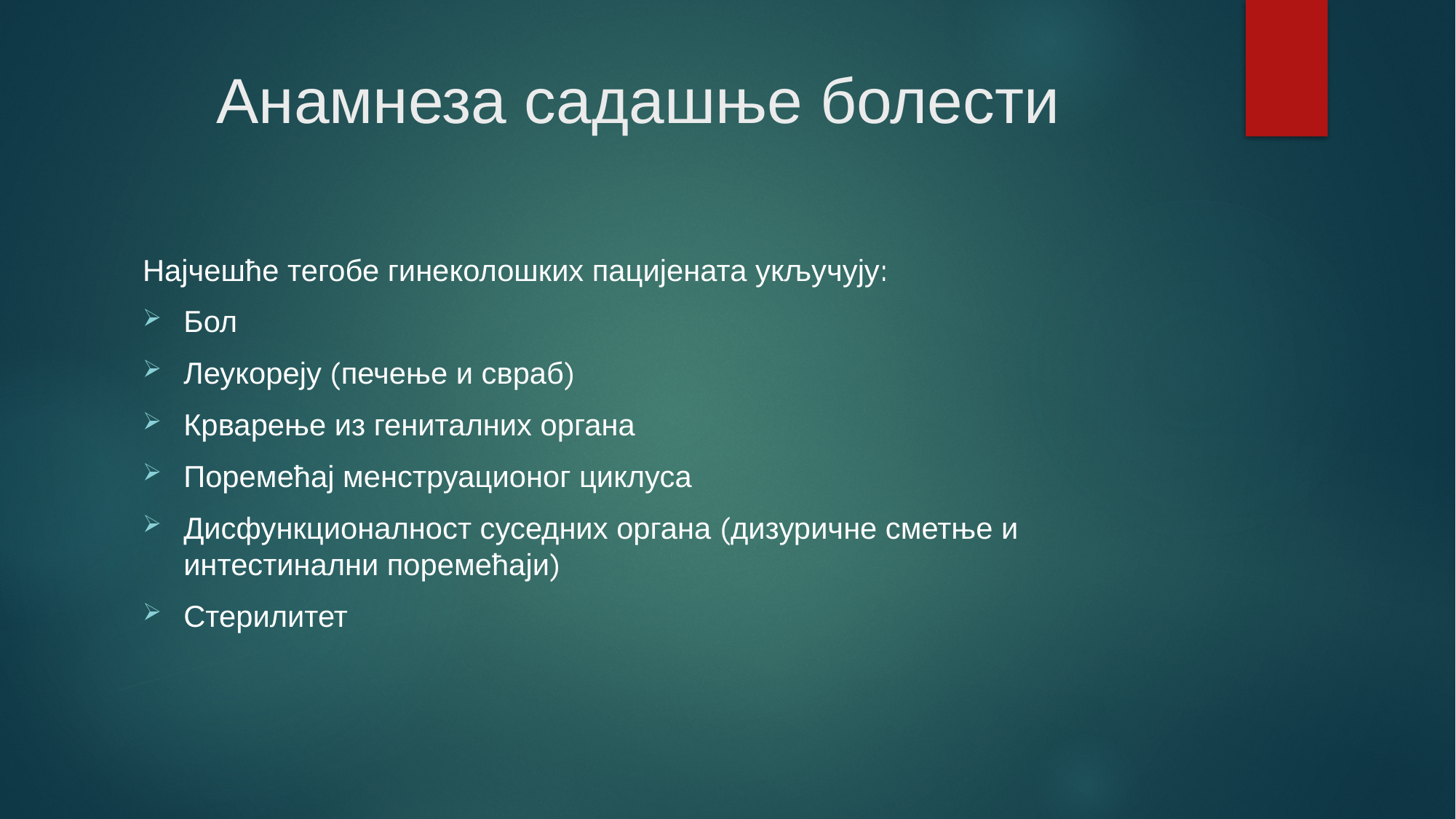

# Анамнеза садашње болести
Најчешће тегобе гинеколошких пацијената укључују:
Бол
Леукореју (печење и свраб)
Крварење из гениталних органа
Поремећај менструационог циклуса
Дисфункционалност суседних органа (дизуричне сметње и интестинални поремећаји)
Стерилитет